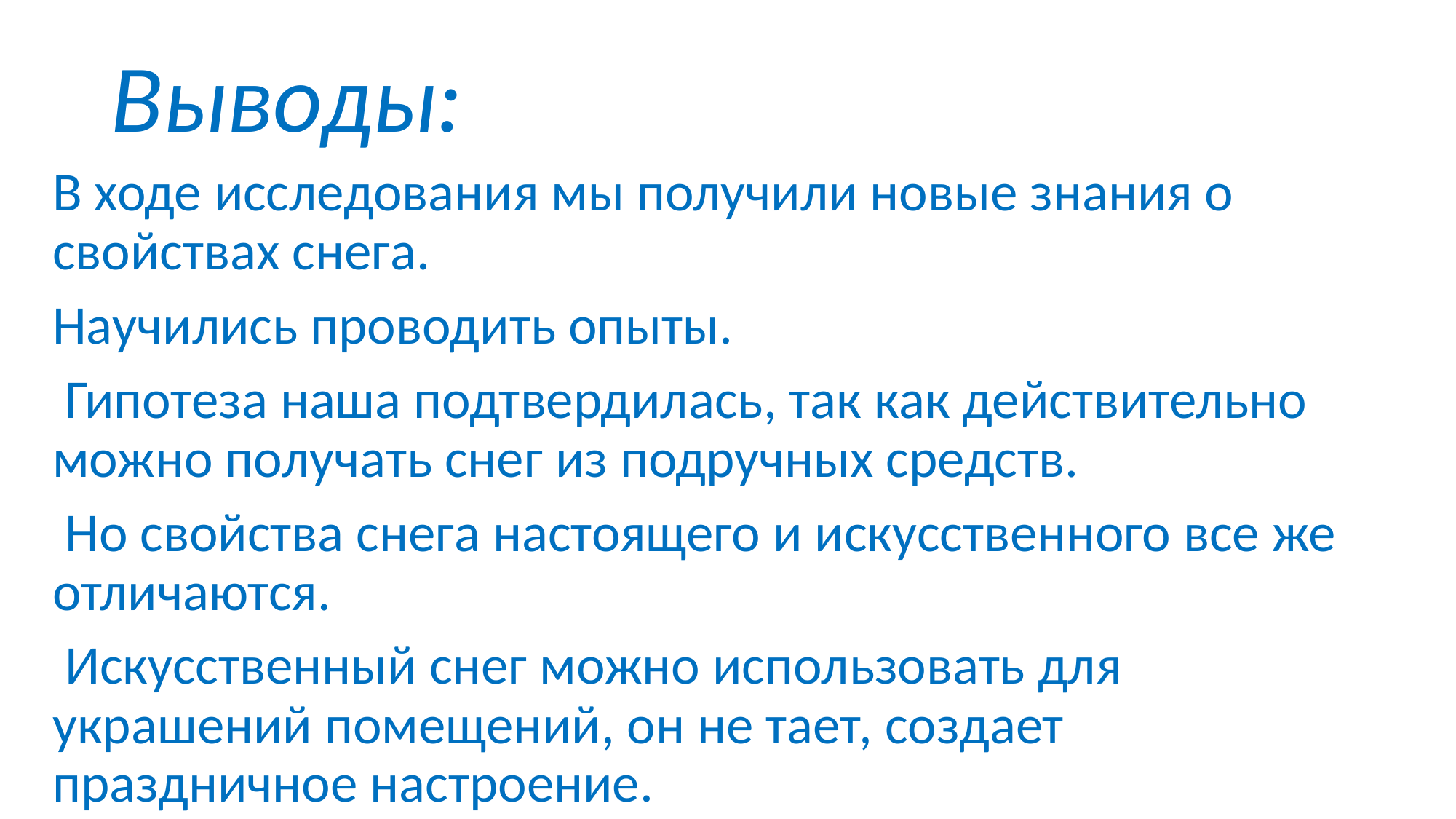

# Выводы:
В ходе исследования мы получили новые знания о свойствах снега.
Научились проводить опыты.
 Гипотеза наша подтвердилась, так как действительно можно получать снег из подручных средств.
 Но свойства снега настоящего и искусственного все же отличаются.
 Искусственный снег можно использовать для украшений помещений, он не тает, создает праздничное настроение.